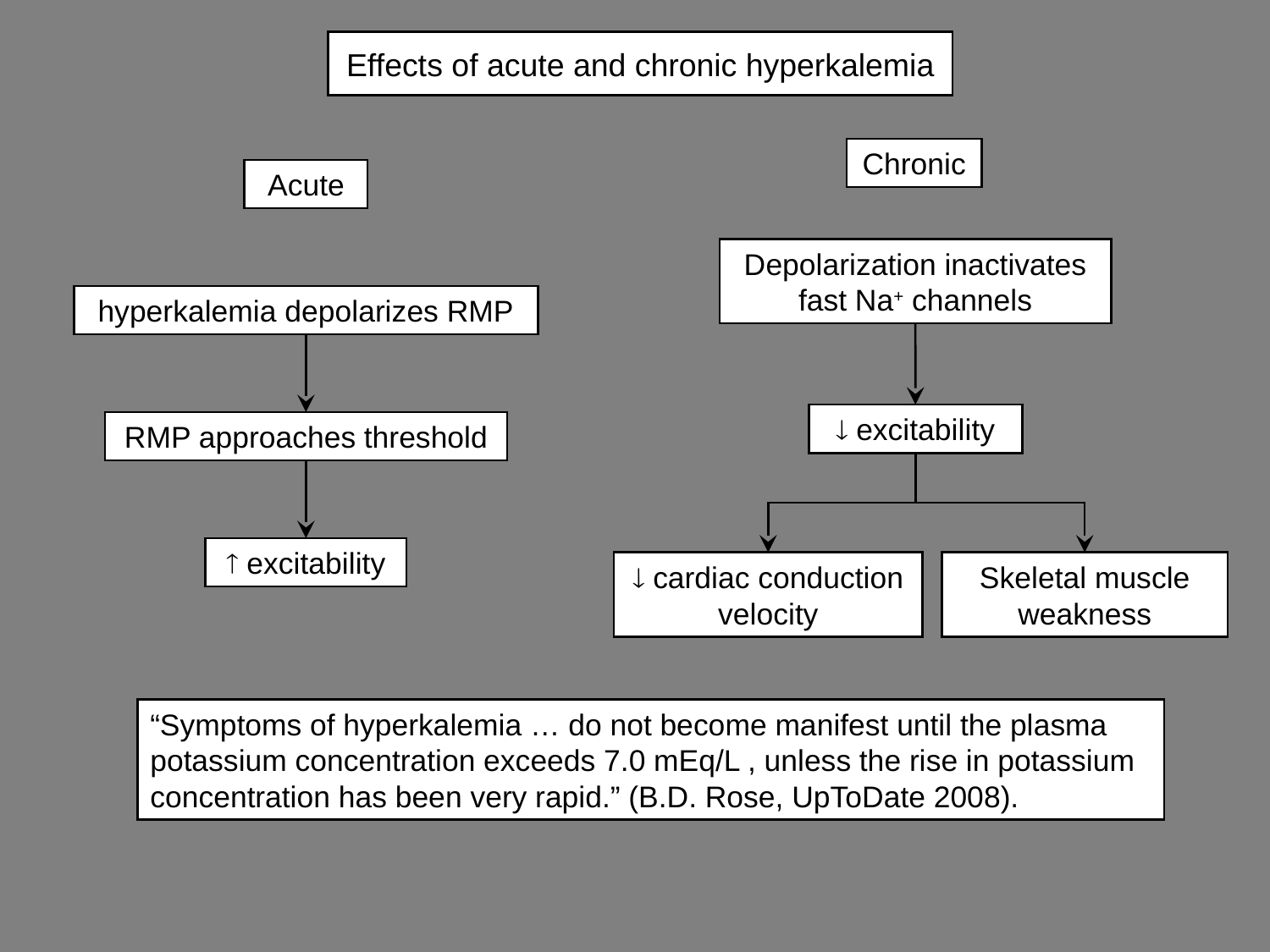

# Effects of acute and chronic hyperkalemia
Chronic
Depolarization inactivates fast Na+ channels
↓ excitability
↓ cardiac conduction velocity
Skeletal muscle weakness
Acute
hyperkalemia depolarizes RMP
RMP approaches threshold
↑ excitability
“Symptoms of hyperkalemia … do not become manifest until the plasma potassium concentration exceeds 7.0 mEq/L , unless the rise in potassium concentration has been very rapid.” (B.D. Rose, UpToDate 2008).